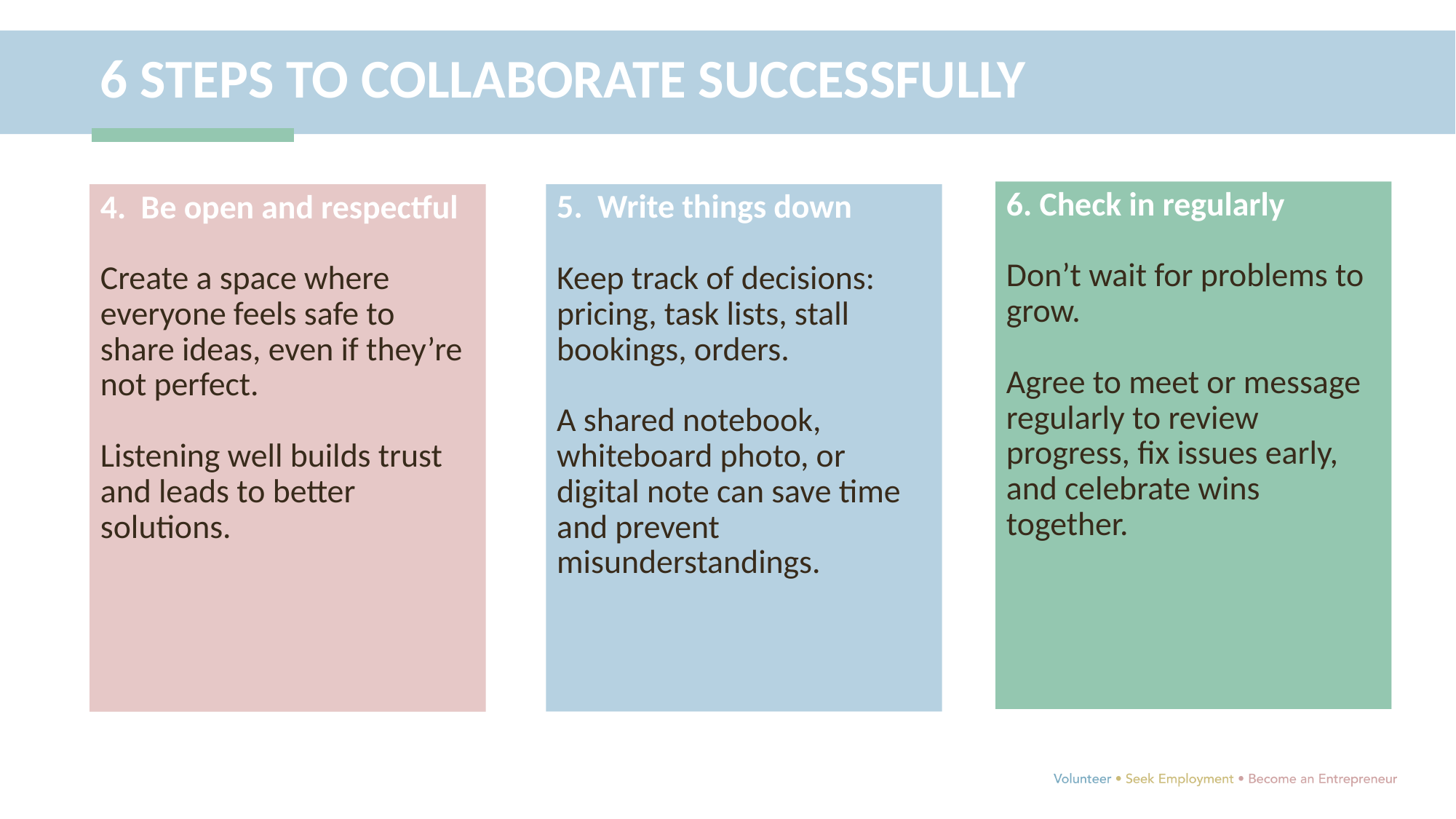

6 STEPS TO COLLABORATE SUCCESSFULLY ​
6. Check in regularly

Don’t wait for problems to grow.

Agree to meet or message regularly to review progress, fix issues early, and celebrate wins together.
4.  Be open and respectful

Create a space where everyone feels safe to share ideas, even if they’re not perfect.

Listening well builds trust and leads to better solutions.
5.  Write things down

Keep track of decisions: pricing, task lists, stall bookings, orders.

A shared notebook, whiteboard photo, or digital note can save time and prevent misunderstandings.